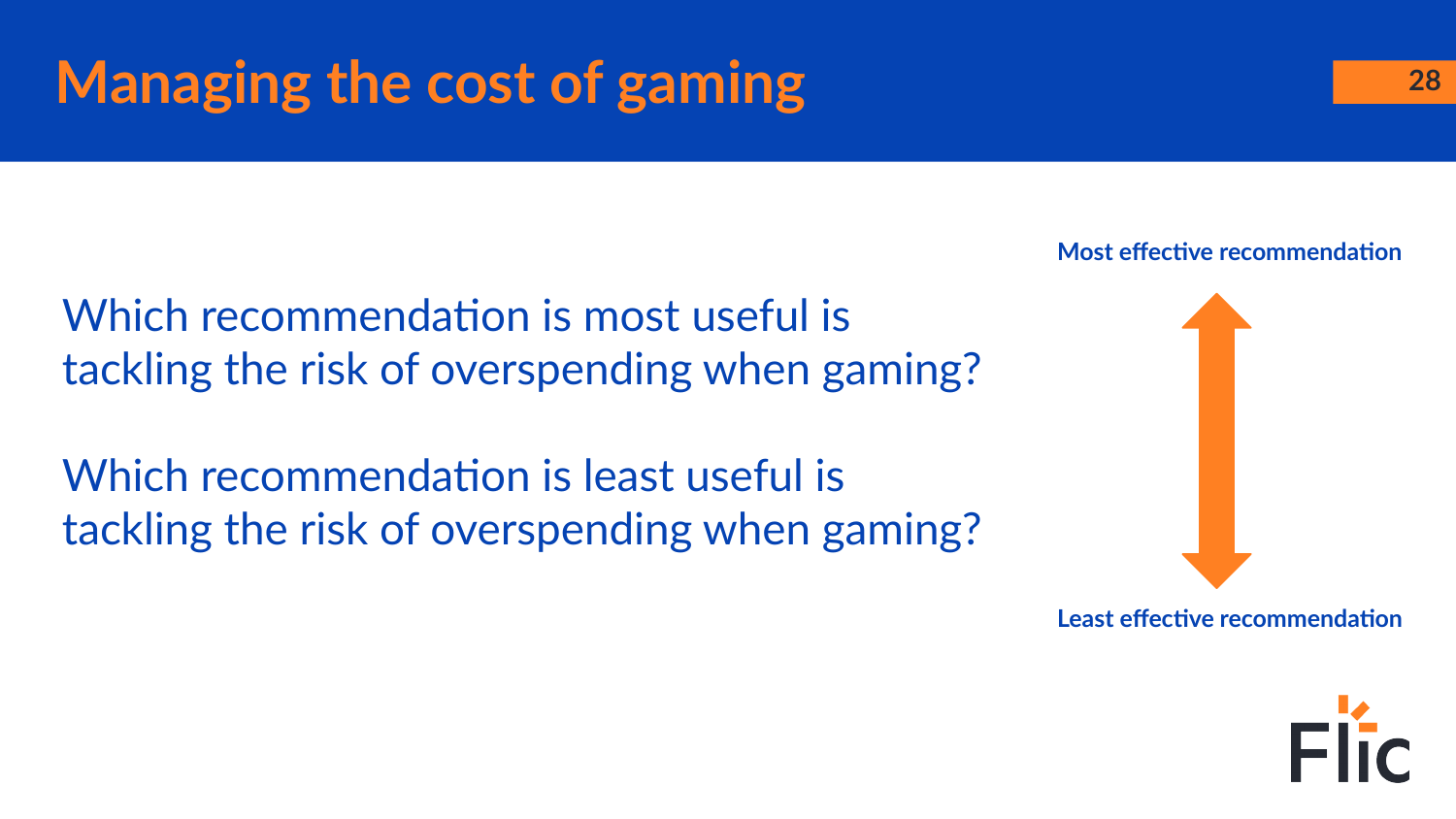

# Managing the cost of gaming

28
Most effective recommendation
Which recommendation is most useful is tackling the risk of overspending when gaming?

Which recommendation is least useful is tackling the risk of overspending when gaming?

Least effective recommendation